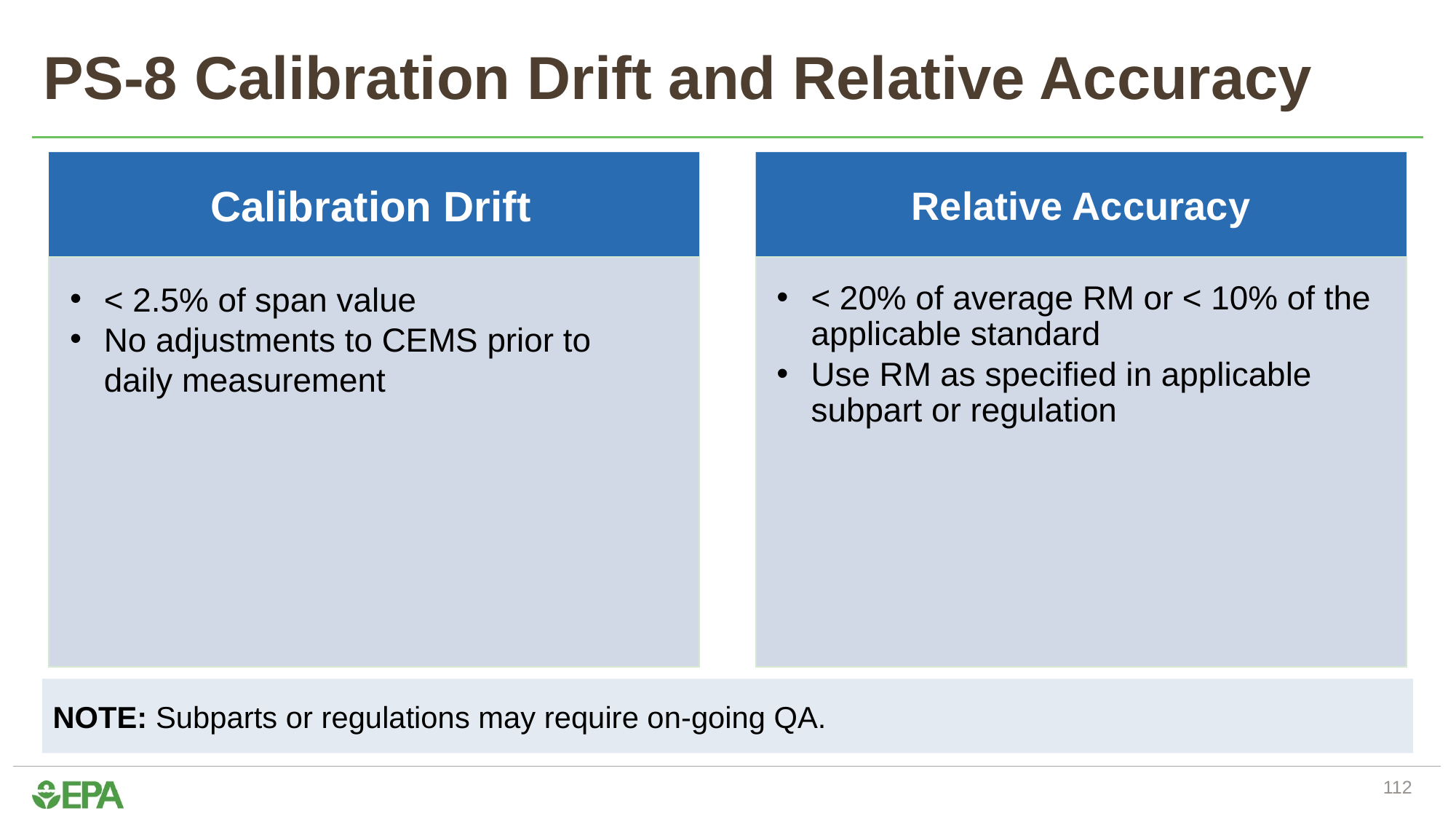

# PS-8 Calibration Drift and Relative Accuracy
Calibration Drift
Relative Accuracy

< 2.5% of span value
No adjustments to CEMS prior to daily measurement
< 20% of average RM or < 10% of the applicable standard
Use RM as specified in applicable subpart or regulation
NOTE: Subparts or regulations may require on-going QA.
112